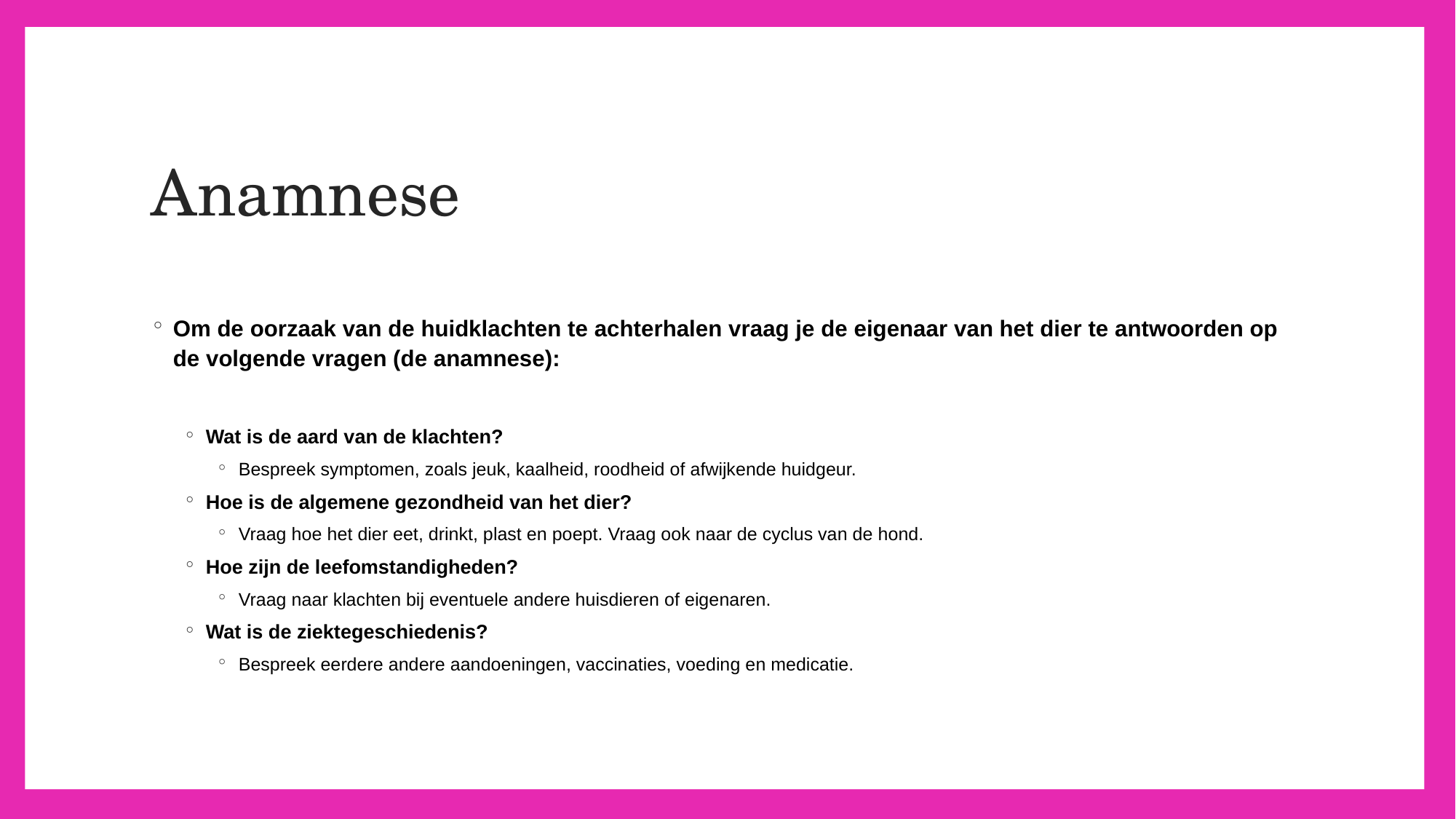

# Anamnese
Om de oorzaak van de huidklachten te achterhalen vraag je de eigenaar van het dier te antwoorden op de volgende vragen (de anamnese):

Wat is de aard van de klachten?
Bespreek symptomen, zoals jeuk, kaalheid, roodheid of afwijkende huidgeur.
Hoe is de algemene gezondheid van het dier?
Vraag hoe het dier eet, drinkt, plast en poept. Vraag ook naar de cyclus van de hond.
Hoe zijn de leefomstandigheden?
Vraag naar klachten bij eventuele andere huisdieren of eigenaren.
Wat is de ziektegeschiedenis?
Bespreek eerdere andere aandoeningen, vaccinaties, voeding en medicatie.